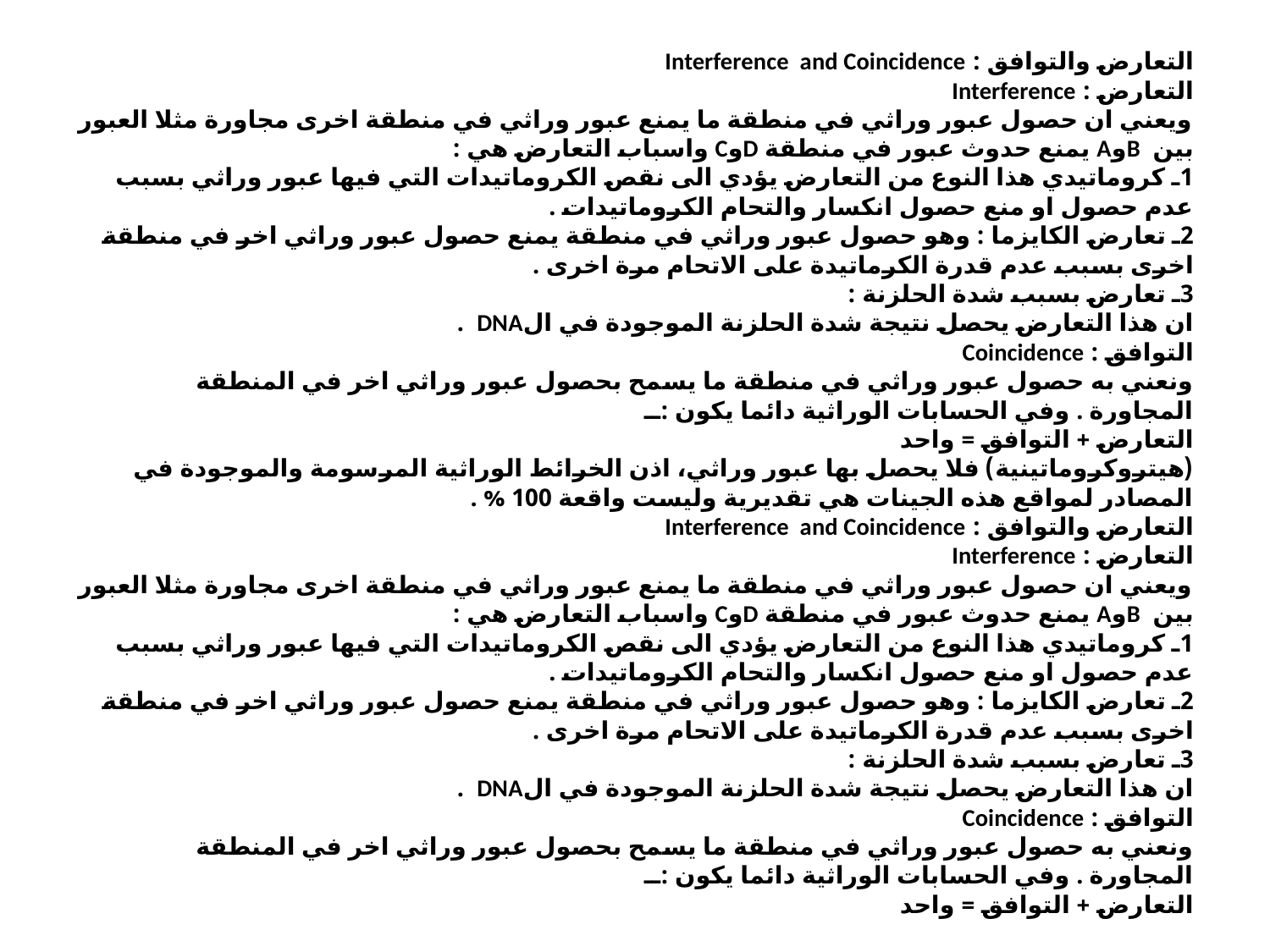

# التعارض والتوافق : Interference  and Coincidence التعارض : Interference ويعني ان حصول عبور وراثي في منطقة ما يمنع عبور وراثي في منطقة اخرى مجاورة مثلا العبور بين  BوA يمنع حدوث عبور في منطقة DوC واسباب التعارض هي : 1ـ كروماتيدي هذا النوع من التعارض يؤدي الى نقص الكروماتيدات التي فيها عبور وراثي بسبب عدم حصول او منع حصول انكسار والتحام الكروماتيدات . 2ـ تعارض الكايزما : وهو حصول عبور وراثي في منطقة يمنع حصول عبور وراثي اخر في منطقة اخرى بسبب عدم قدرة الكرماتيدة على الاتحام مرة اخرى . 3ـ تعارض بسبب شدة الحلزنة : ان هذا التعارض يحصل نتيجة شدة الحلزنة الموجودة في الDNA  . التوافق : Coincidence ونعني به حصول عبور وراثي في منطقة ما يسمح بحصول عبور وراثي اخر في المنطقة المجاورة . وفي الحسابات الوراثية دائما يكون :ــ التعارض + التوافق = واحد (هيتروكروماتينية) فلا يحصل بها عبور وراثي، اذن الخرائط الوراثية المرسومة والموجودة في المصادر لمواقع هذه الجينات هي تقديرية وليست واقعة 100 % . التعارض والتوافق : Interference  and Coincidence التعارض : Interference ويعني ان حصول عبور وراثي في منطقة ما يمنع عبور وراثي في منطقة اخرى مجاورة مثلا العبور بين  BوA يمنع حدوث عبور في منطقة DوC واسباب التعارض هي : 1ـ كروماتيدي هذا النوع من التعارض يؤدي الى نقص الكروماتيدات التي فيها عبور وراثي بسبب عدم حصول او منع حصول انكسار والتحام الكروماتيدات . 2ـ تعارض الكايزما : وهو حصول عبور وراثي في منطقة يمنع حصول عبور وراثي اخر في منطقة اخرى بسبب عدم قدرة الكرماتيدة على الاتحام مرة اخرى . 3ـ تعارض بسبب شدة الحلزنة : ان هذا التعارض يحصل نتيجة شدة الحلزنة الموجودة في الDNA  . التوافق : Coincidence ونعني به حصول عبور وراثي في منطقة ما يسمح بحصول عبور وراثي اخر في المنطقة المجاورة . وفي الحسابات الوراثية دائما يكون :ــ التعارض + التوافق = واحد